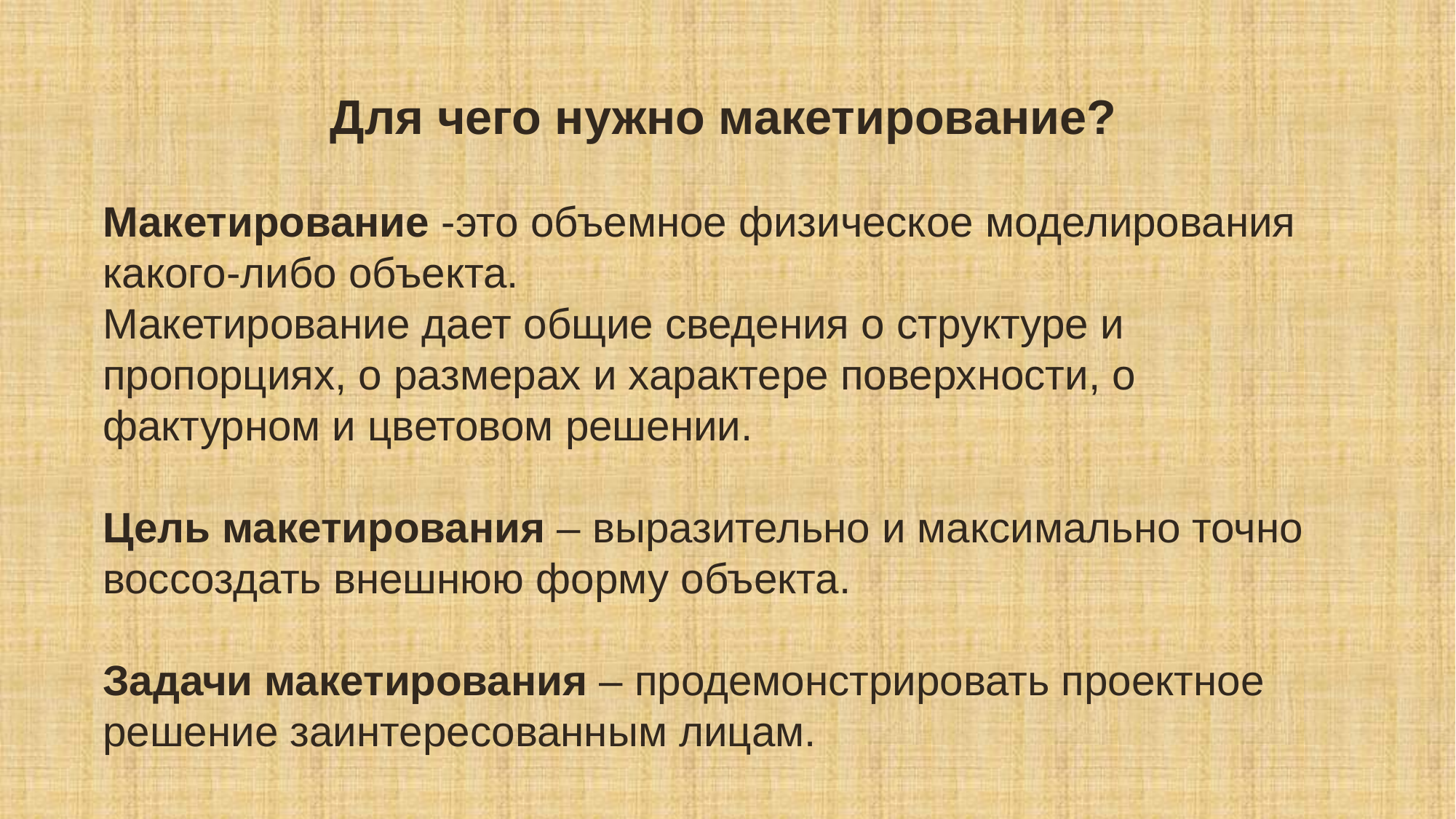

Для чего нужно макетирование?

Макетирование -это объемное физическое моделирования какого-либо объекта.
Макетирование дает общие сведения о структуре и пропорциях, о размерах и характере поверхности, о фактурном и цветовом решении.

Цель макетирования – выразительно и максимально точно воссоздать внешнюю форму объекта.

Задачи макетирования – продемонстрировать проектное решение заинтересованным лицам.